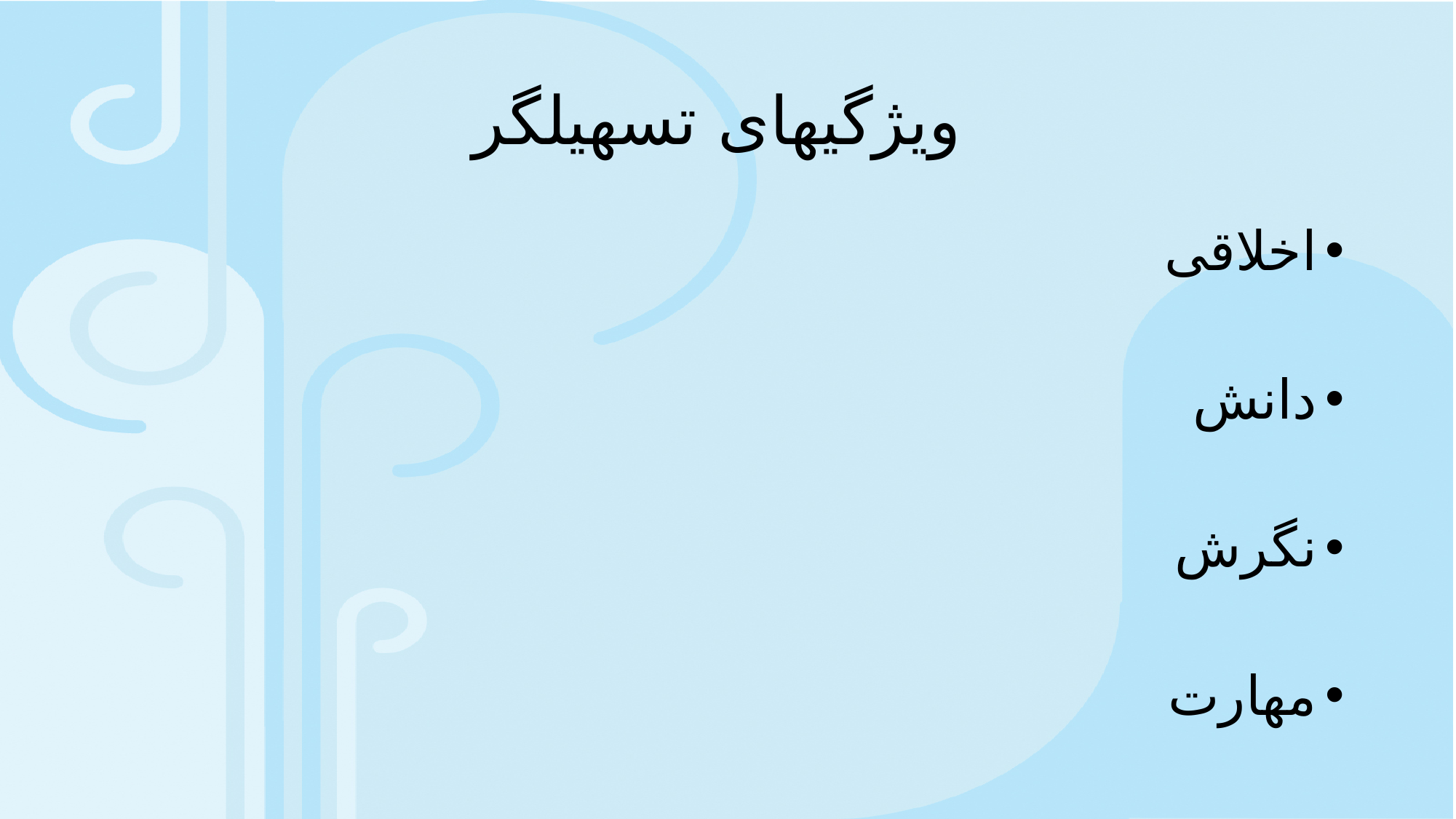

# ویژگیهای تسهیلگر
اخلاقی

دانش

نگرش

مهارت